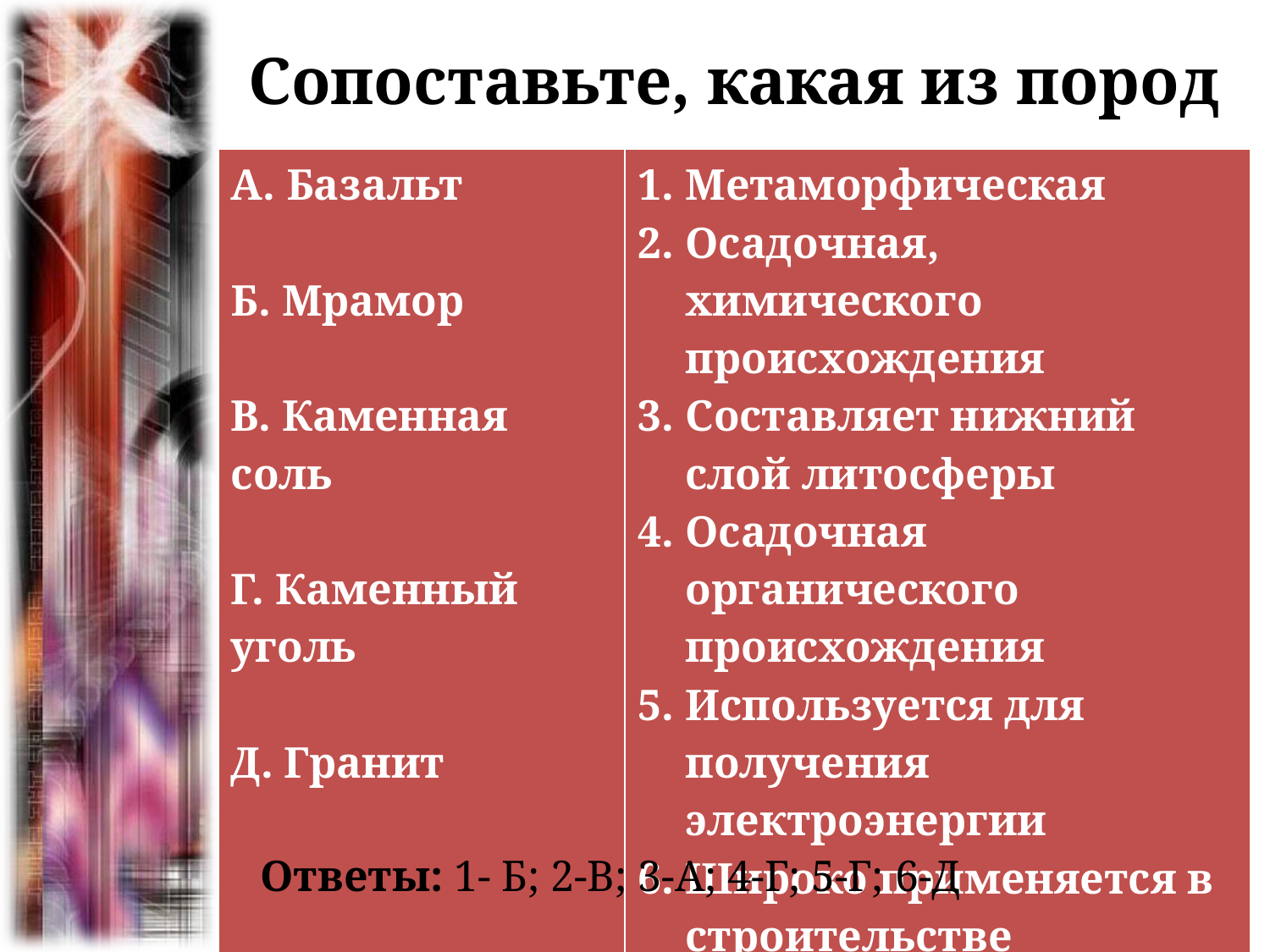

# Сопоставьте, какая из пород
| А. Базальт Б. Мрамор В. Каменная соль Г. Каменный уголь Д. Гранит | Метаморфическая Осадочная, химического происхождения Составляет нижний слой литосферы Осадочная органического происхождения Используется для получения электроэнергии Широко применяется в строительстве |
| --- | --- |
Ответы: 1- Б; 2-В; 3-А; 4-Г; 5-Г; 6-Д